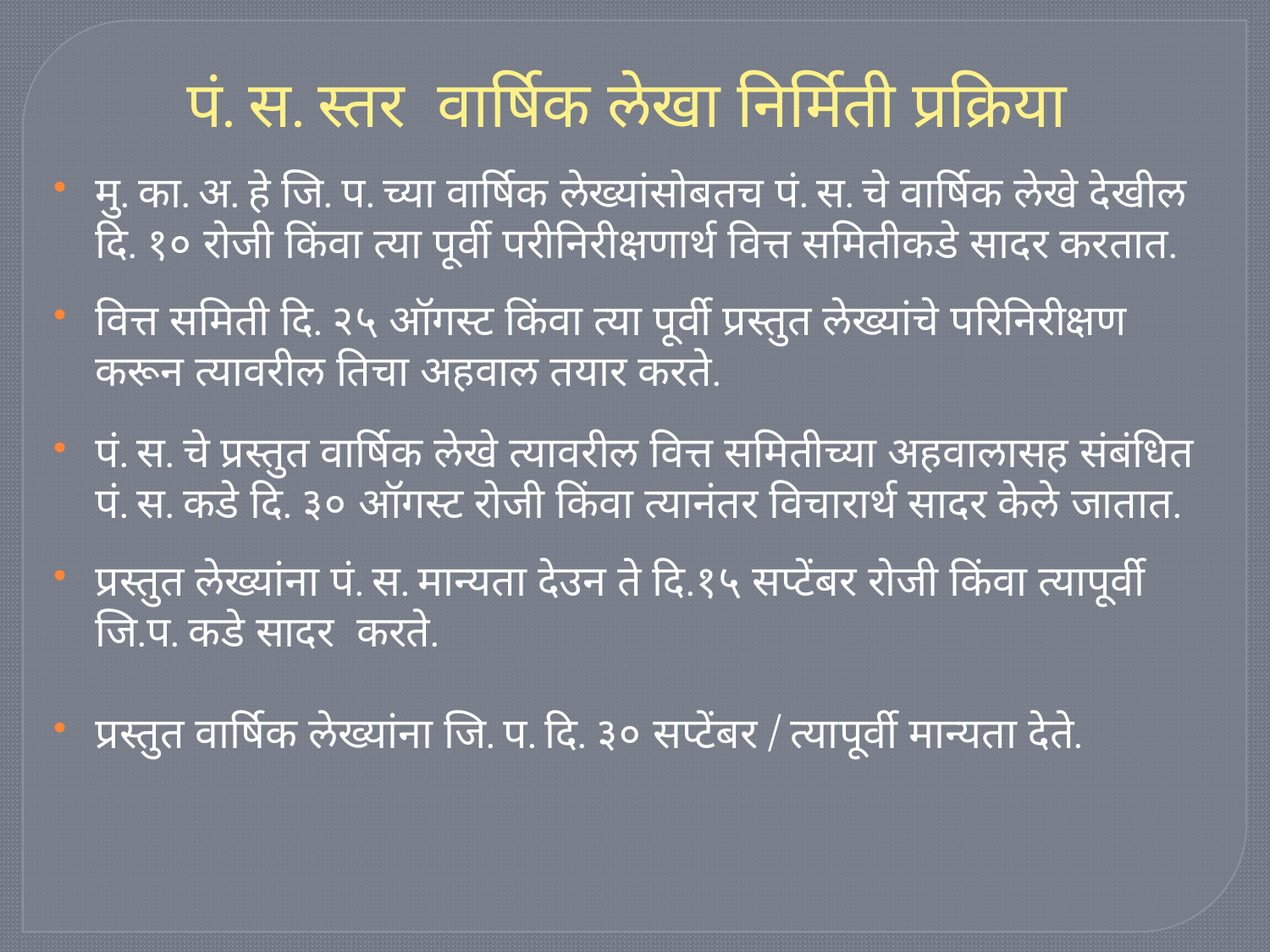

पं. स. स्तर  वार्षिक लेखा निर्मिती प्रक्रिया
मु. का. अ. हे जि. प. च्या वार्षिक लेख्यांसोबतच पं. स. चे वार्षिक लेखे देखील दि. १० रोजी किंवा त्या पूर्वी परीनिरीक्षणार्थ वित्त समितीकडे सादर करतात.

वित्त समिती दि. २५ ऑगस्ट किंवा त्या पूर्वी प्रस्तुत लेख्यांचे परिनिरीक्षण करून त्यावरील तिचा अहवाल तयार करते.

पं. स. चे प्रस्तुत वार्षिक लेखे त्यावरील वित्त समितीच्या अहवालासह संबंधित पं. स. कडे दि. ३० ऑगस्ट रोजी किंवा त्यानंतर विचारार्थ सादर केले जातात.

प्रस्तुत लेख्यांना पं. स. मान्यता देउन ते दि.१५ सप्टेंबर रोजी किंवा त्यापूर्वी जि.प. कडे सादर  करते.

प्रस्तुत वार्षिक लेख्यांना जि. प. दि. ३० सप्टेंबर / त्यापूर्वी मान्यता देते.